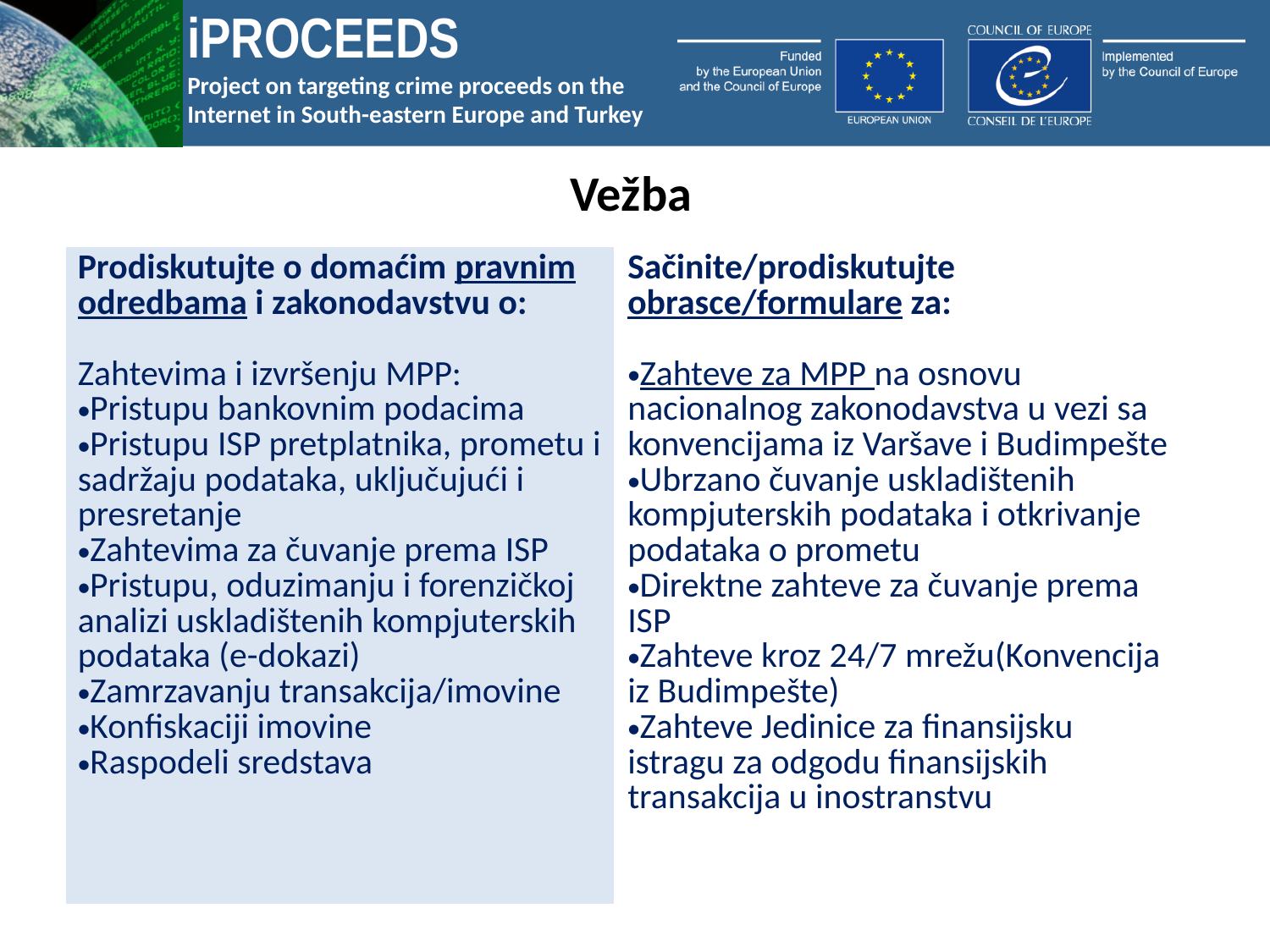

# Vežba
| Prodiskutujte o domaćim pravnim odredbama i zakonodavstvu o: Zahtevima i izvršenju MPP: Pristupu bankovnim podacima Pristupu ISP pretplatnika, prometu i sadržaju podataka, uključujući i presretanje Zahtevima za čuvanje prema ISP Pristupu, oduzimanju i forenzičkoj analizi uskladištenih kompjuterskih podataka (e-dokazi) Zamrzavanju transakcija/imovine Konfiskaciji imovine Raspodeli sredstava | Sačinite/prodiskutujte obrasce/formulare za: Zahteve za MPP na osnovu nacionalnog zakonodavstva u vezi sa konvencijama iz Varšave i Budimpešte Ubrzano čuvanje uskladištenih kompjuterskih podataka i otkrivanje podataka o prometu Direktne zahteve za čuvanje prema ISP Zahteve kroz 24/7 mrežu(Konvencija iz Budimpešte) Zahteve Jedinice za finansijsku istragu za odgodu finansijskih transakcija u inostranstvu |
| --- | --- |